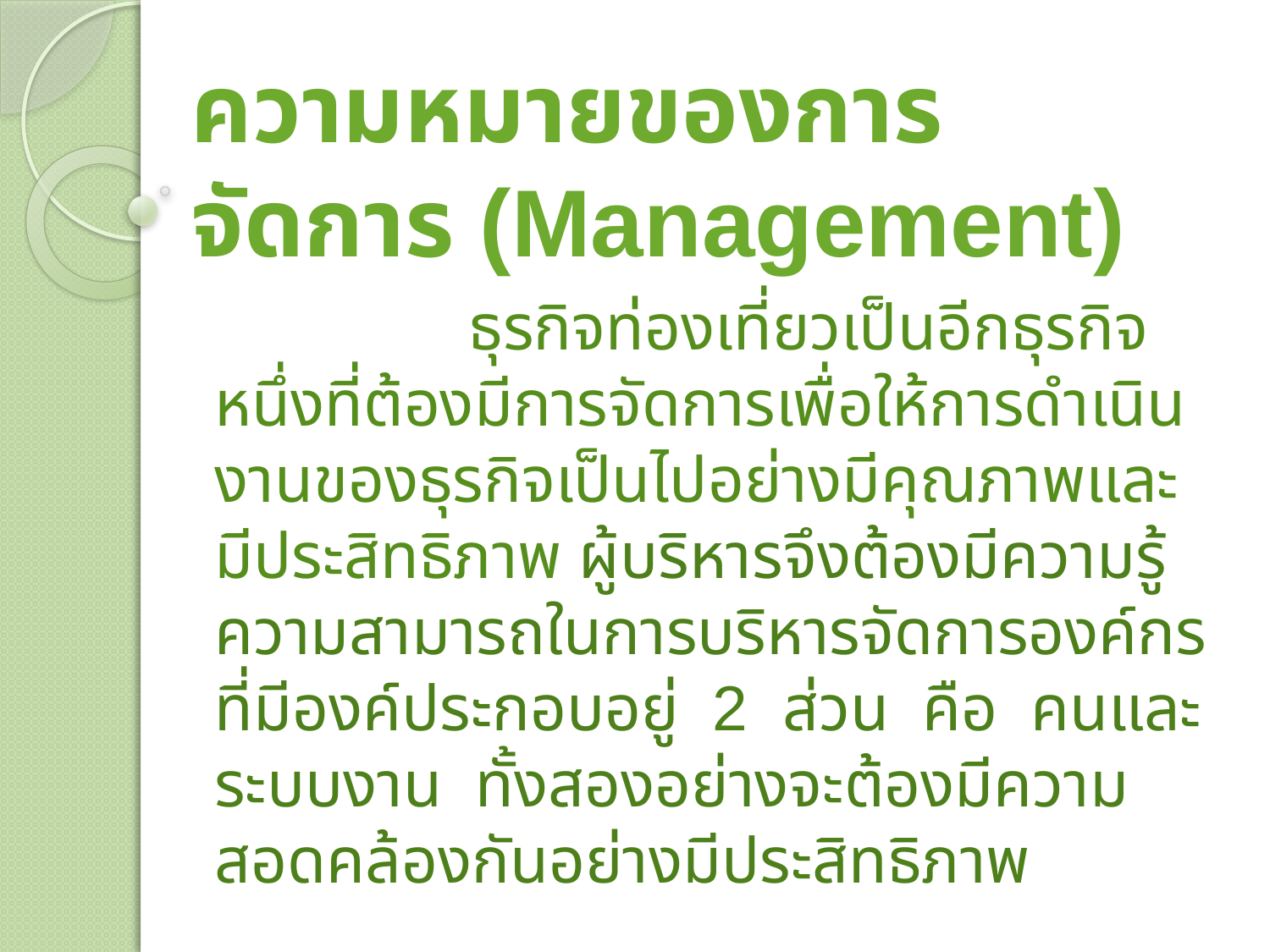

# ความหมายของการจัดการ (Management)
		ธุรกิจท่องเที่ยวเป็นอีกธุรกิจหนึ่งที่ต้องมีการจัดการเพื่อให้การดำเนินงานของธุรกิจเป็นไปอย่างมีคุณภาพและมีประสิทธิภาพ ผู้บริหารจึงต้องมีความรู้  ความสามารถในการบริหารจัดการองค์กรที่มีองค์ประกอบอยู่  2  ส่วน  คือ  คนและระบบงาน  ทั้งสองอย่างจะต้องมีความสอดคล้องกันอย่างมีประสิทธิภาพ